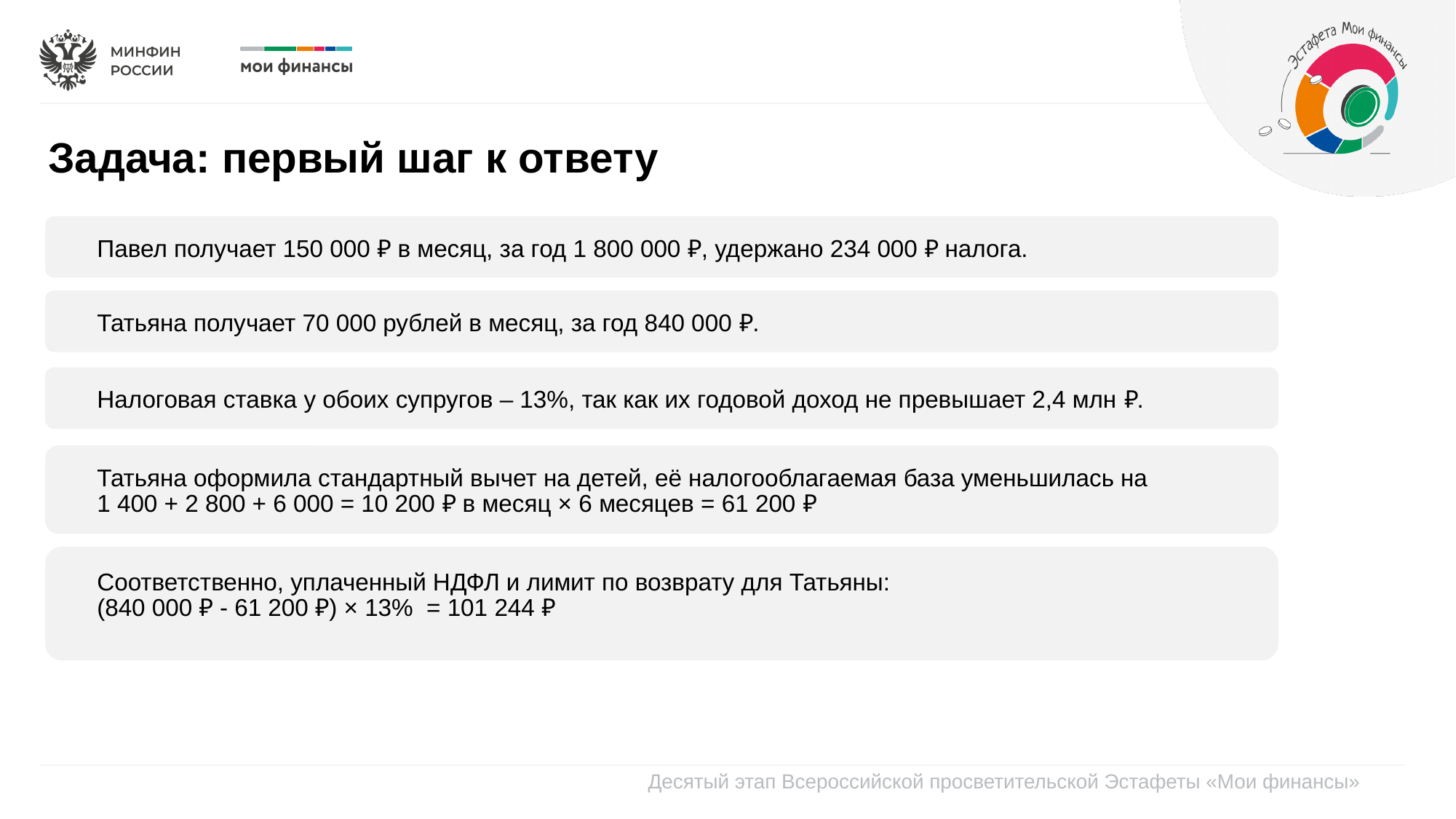

Задача: первый шаг к ответу

Павел получает 150 000 ₽ в месяц, за год 1 800 000 ₽, удержано 234 000 ₽ налога.

Татьяна получает 70 000 рублей в месяц, за год 840 000 ₽.

Налоговая ставка у обоих супругов – 13%, так как их годовой доход не превышает 2,4 млн ₽.

Татьяна оформила стандартный вычет на детей, её налогооблагаемая база уменьшилась на
1 400 + 2 800 + 6 000 = 10 200 ₽ в месяц × 6 месяцев = 61 200 ₽

Соответственно, уплаченный НДФЛ и лимит по возврату для Татьяны:
(840 000 ₽ - 61 200 ₽) × 13%  = 101 244 ₽